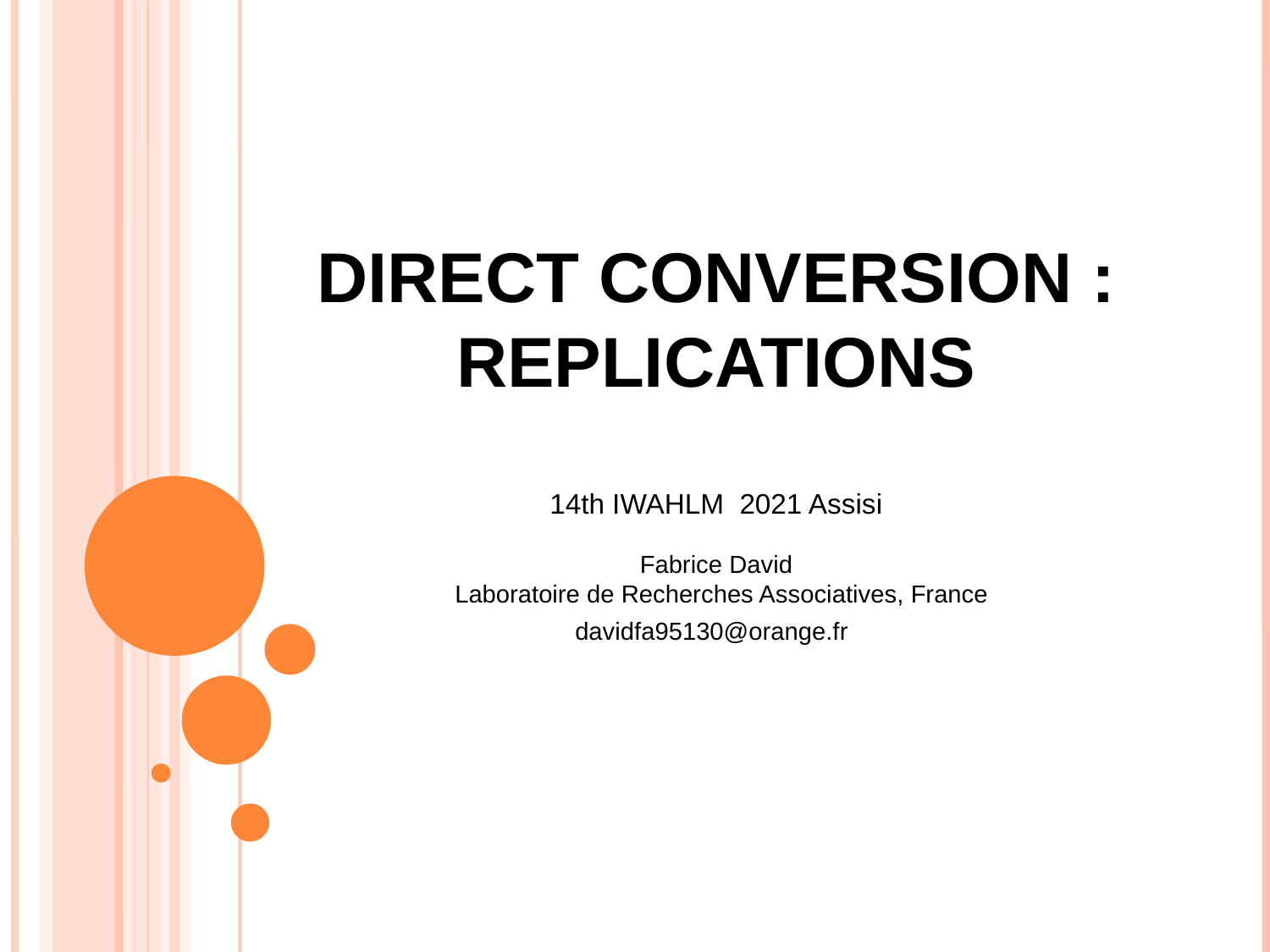

DIRECT CONVERSION :
REPLICATIONS

14th IWAHLM  2021 Assisi

Fabrice David
  Laboratoire de Recherches Associatives, France
davidfa95130@orange.fr